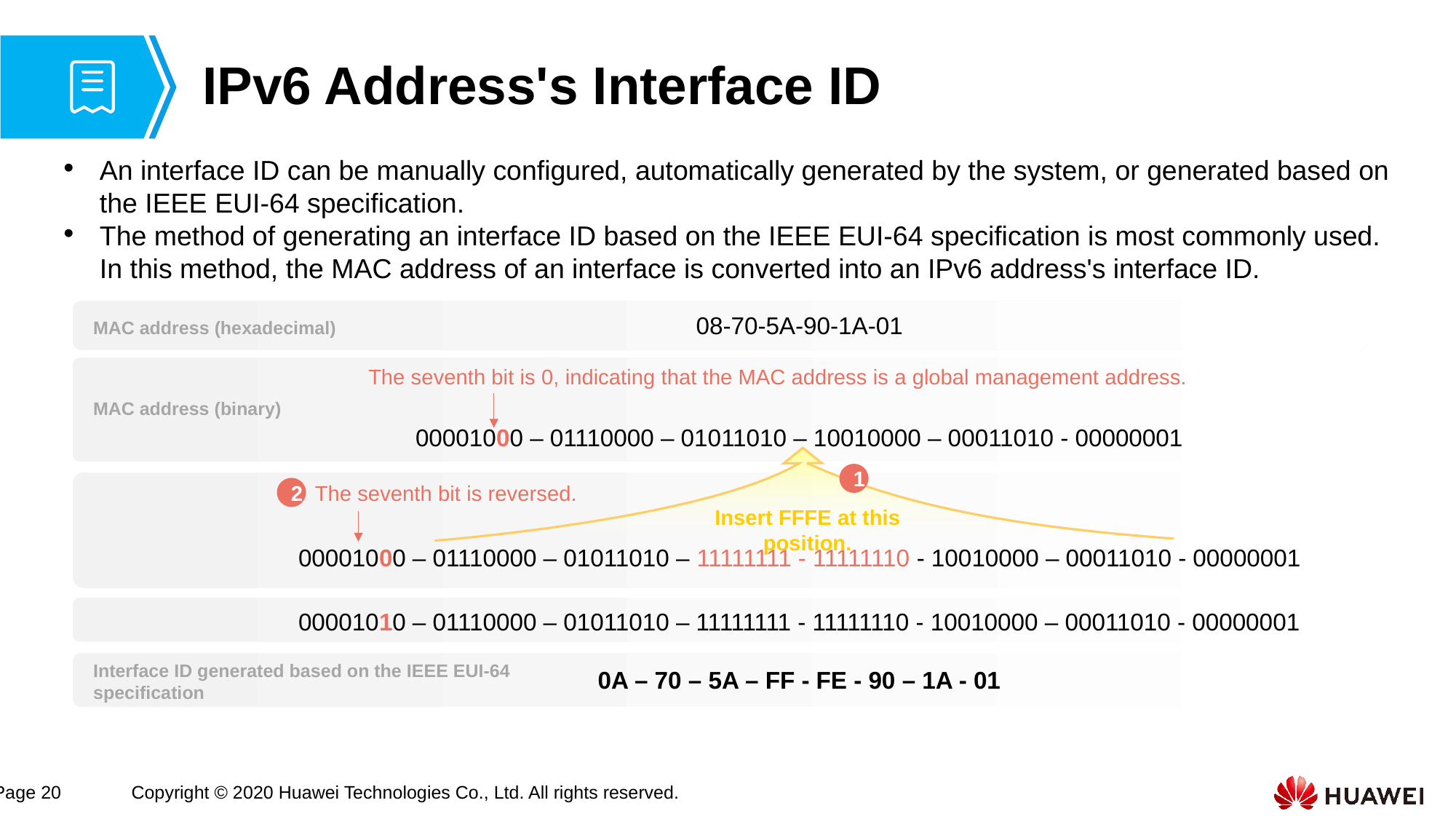

# IPv6 Address's Interface ID
An interface ID can be manually configured, automatically generated by the system, or generated based on the IEEE EUI-64 specification.
The method of generating an interface ID based on the IEEE EUI-64 specification is most commonly used. In this method, the MAC address of an interface is converted into an IPv6 address's interface ID.

08-70-5A-90-1A-01
MAC address (hexadecimal)

The seventh bit is 0, indicating that the MAC address is a global management address.
MAC address (binary)
00001000 – 01110000 – 01011010 – 10010000 – 00011010 - 00000001

1

The seventh bit is reversed.
2
Insert FFFE at this position.
00001000 – 01110000 – 01011010 – 11111111 - 11111110 - 10010000 – 00011010 - 00000001

00001010 – 01110000 – 01011010 – 11111111 - 11111110 - 10010000 – 00011010 - 00000001

Interface ID generated based on the IEEE EUI-64 specification
0A – 70 – 5A – FF - FE - 90 – 1A - 01